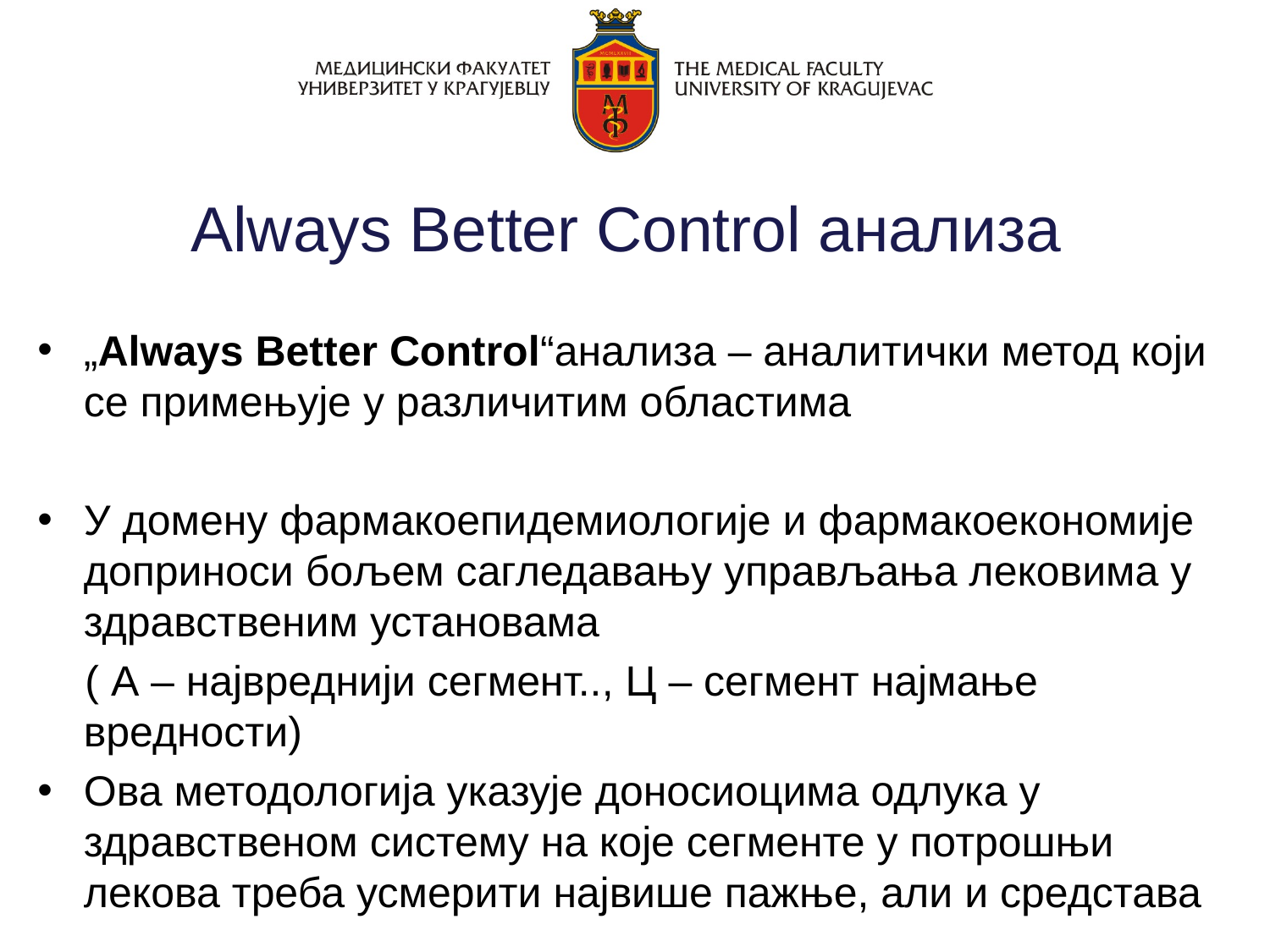

# Always Better Control анализа
„Always Better Control“анализа – аналитички метод који се примењује у различитим областима

У домену фармакоепидемиологије и фармакоекономије доприноси бољем сагледавању управљања лековима у здравственим установама
    ( А – највреднији сегмент.., Ц – сегмент најмање вредности)
Ова методологија указује доносиоцима одлука у здравственом систему на које сегменте у потрошњи лекова треба усмерити највише пажње, али и средстава